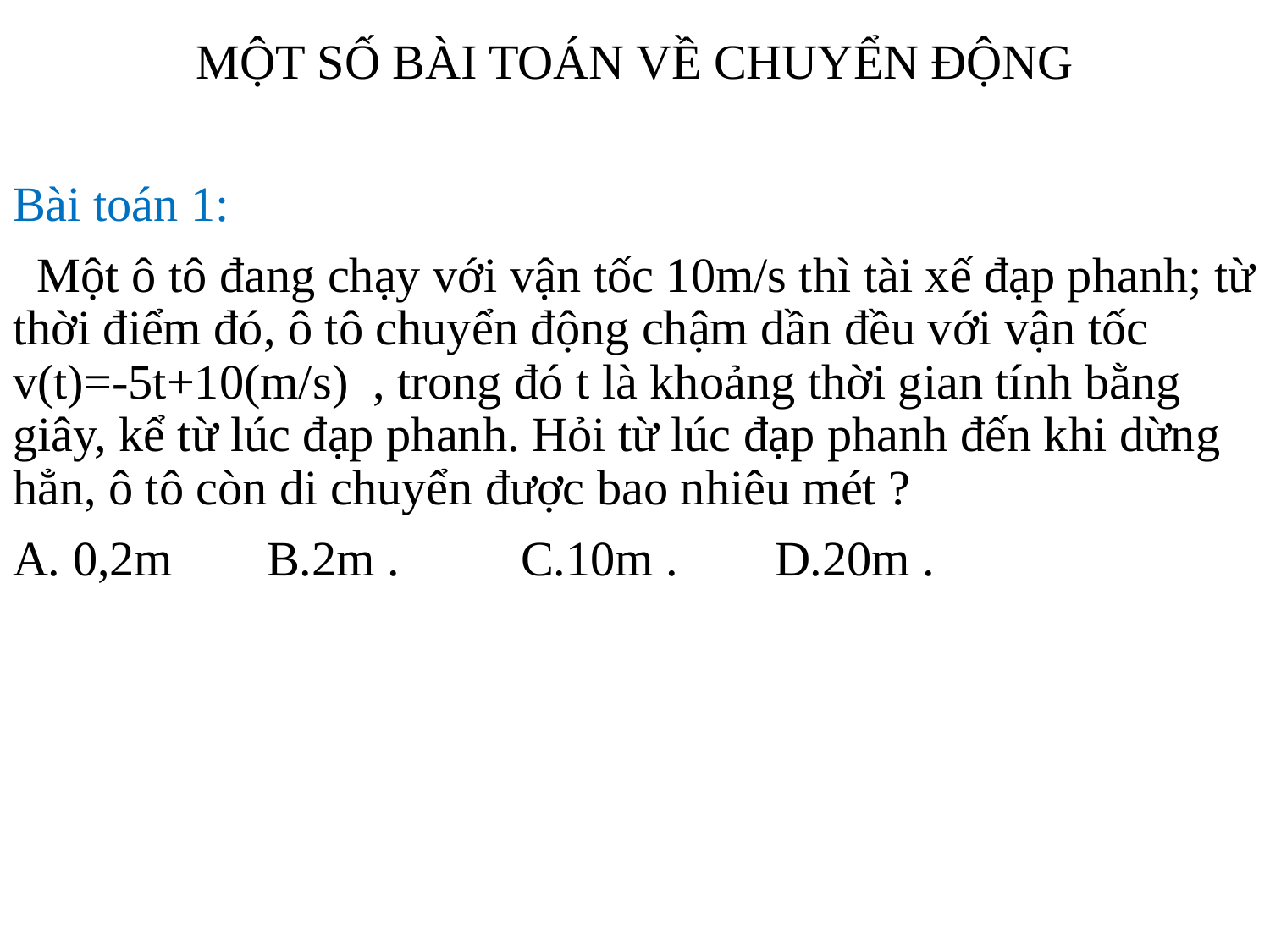

MỘT SỐ BÀI TOÁN VỀ CHUYỂN ĐỘNG

Bài toán 1:
  Một ô tô đang chạy với vận tốc 10m/s thì tài xế đạp phanh; từ thời điểm đó, ô tô chuyển động chậm dần đều với vận tốc v(t)=-5t+10(m/s)  , trong đó t là khoảng thời gian tính bằng giây, kể từ lúc đạp phanh. Hỏi từ lúc đạp phanh đến khi dừng hẳn, ô tô còn di chuyển được bao nhiêu mét ?
A. 0,2m	B.2m .	C.10m .	D.20m .